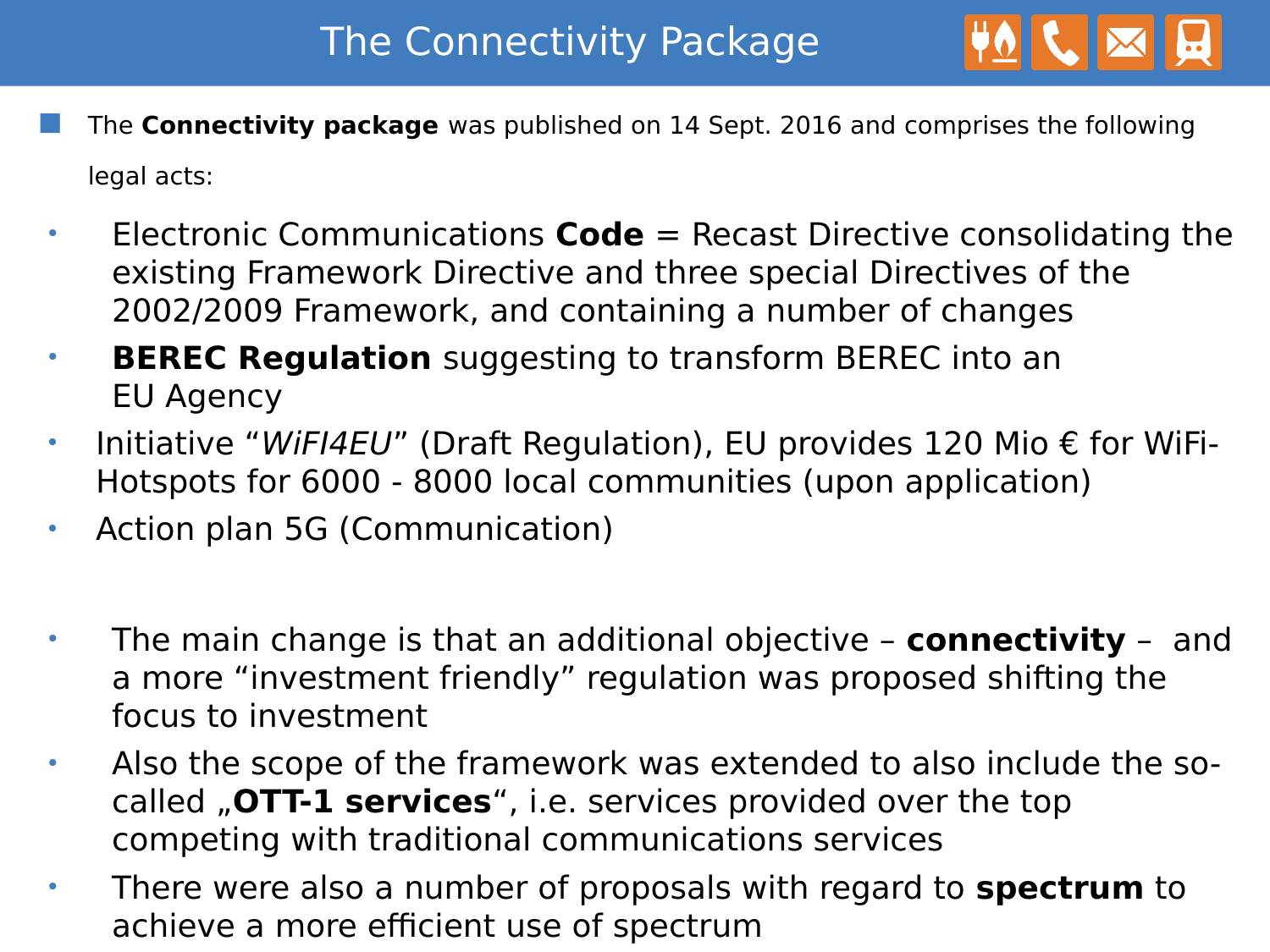

# The Connectivity Package
The Connectivity package was published on 14 Sept. 2016 and comprises the following legal acts:
Electronic Communications Code = Recast Directive consolidating the existing Framework Directive and three special Directives of the 2002/2009 Framework, and containing a number of changes
BEREC Regulation suggesting to transform BEREC into an
EU Agency
Initiative “WiFI4EU” (Draft Regulation), EU provides 120 Mio € for WiFi- Hotspots for 6000 - 8000 local communities (upon application)
Action plan 5G (Communication)

The main change is that an additional objective – connectivity –  and a more “investment friendly” regulation was proposed shifting the focus to investment
Also the scope of the framework was extended to also include the so-called „OTT-1 services“, i.e. services provided over the top competing with traditional communications services
There were also a number of proposals with regard to spectrum to achieve a more efficient use of spectrum